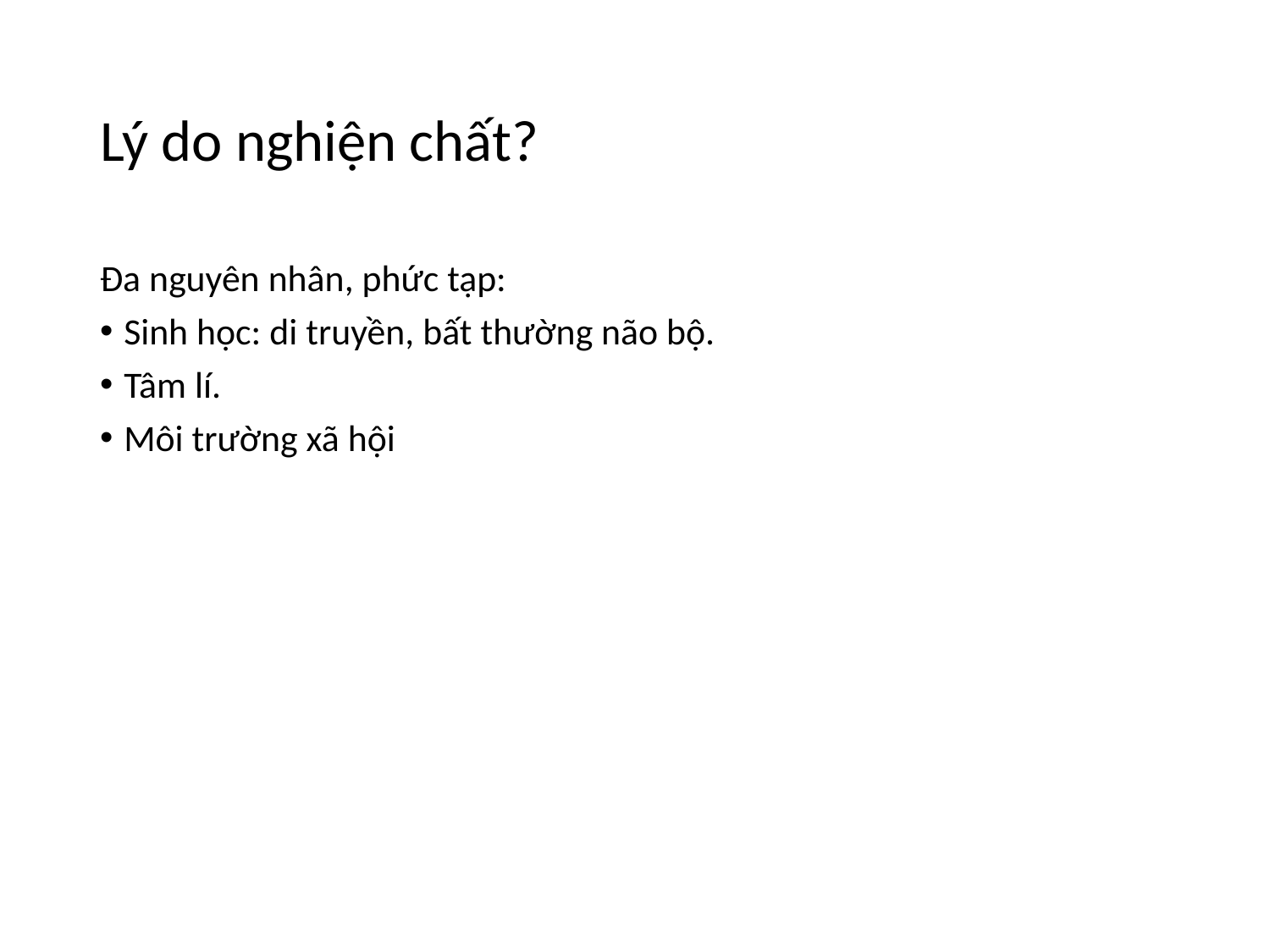

# Lý do nghiện chất?
Đa nguyên nhân, phức tạp:
Sinh học: di truyền, bất thường não bộ.
Tâm lí.
Môi trường xã hội